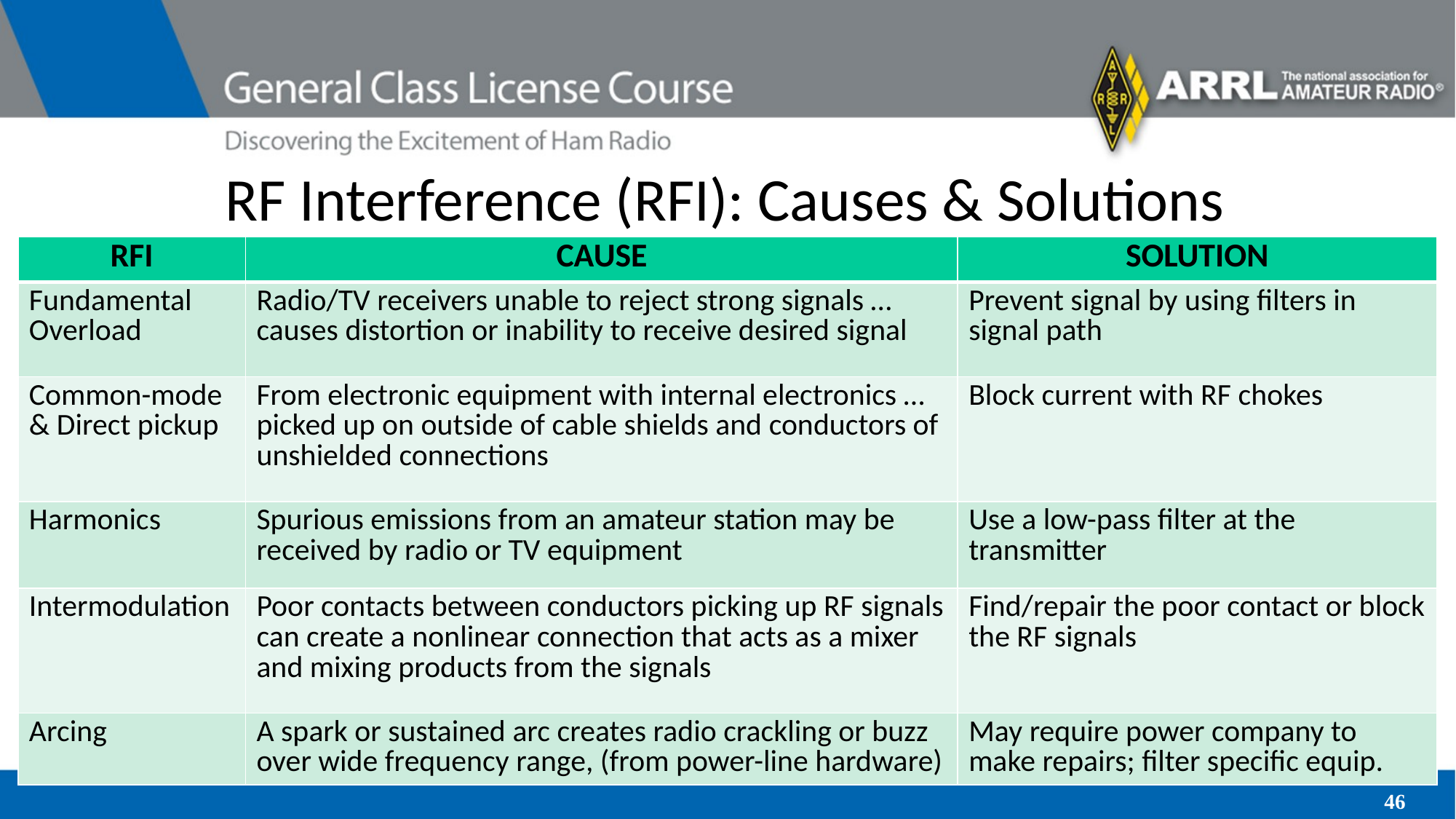

# RF Interference (RFI): Causes & Solutions
| RFI | CAUSE | SOLUTION |
| --- | --- | --- |
| Fundamental Overload | Radio/TV receivers unable to reject strong signals … causes distortion or inability to receive desired signal | Prevent signal by using filters in signal path |
| Common-mode & Direct pickup | From electronic equipment with internal electronics … picked up on outside of cable shields and conductors of unshielded connections | Block current with RF chokes |
| Harmonics | Spurious emissions from an amateur station may be received by radio or TV equipment | Use a low-pass filter at the transmitter |
| Intermodulation | Poor contacts between conductors picking up RF signals can create a nonlinear connection that acts as a mixer and mixing products from the signals | Find/repair the poor contact or block the RF signals |
| Arcing | A spark or sustained arc creates radio crackling or buzz over wide frequency range, (from power-line hardware) | May require power company to make repairs; filter specific equip. |